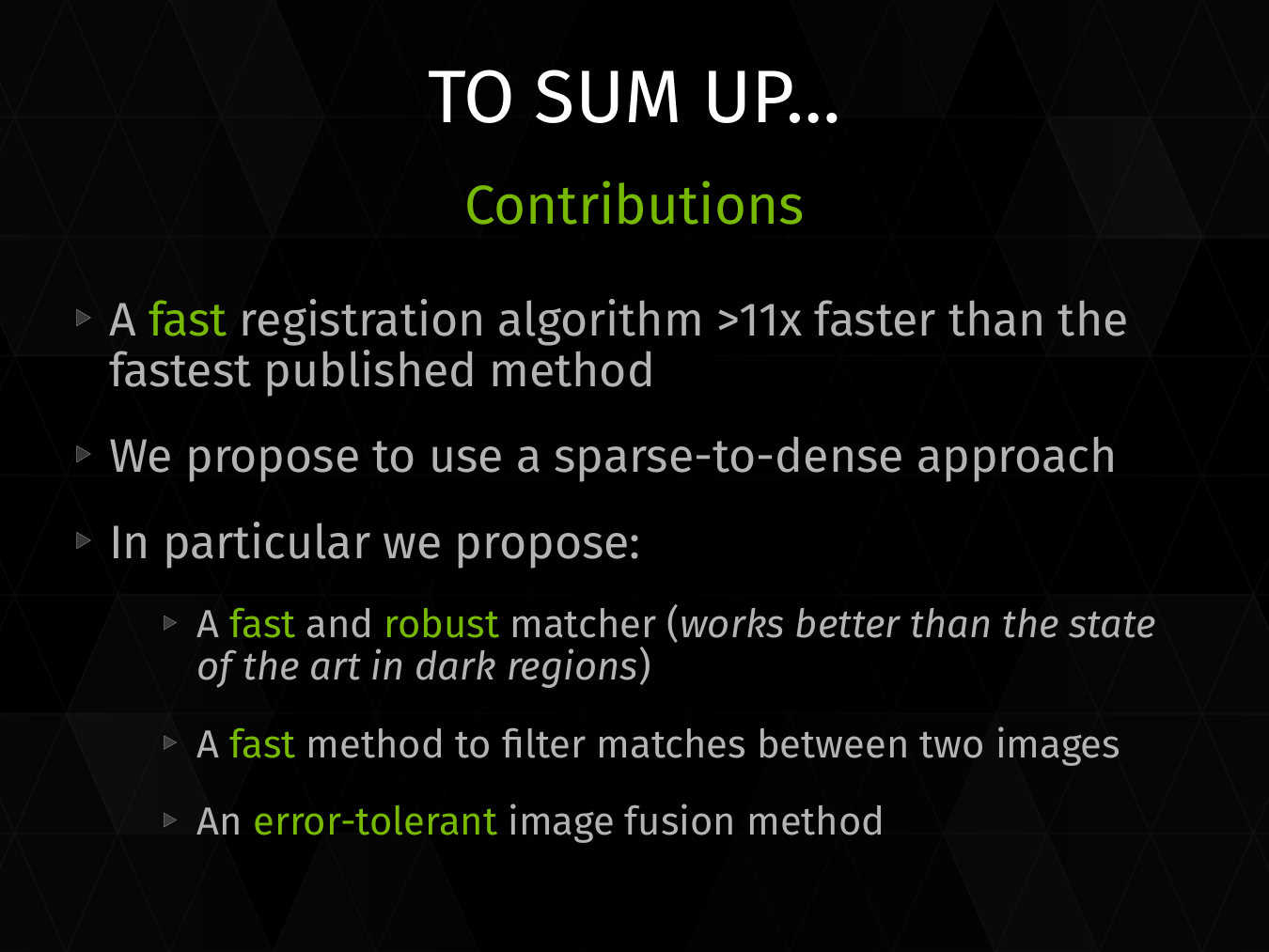

# To sum up…
Contributions
A fast registration algorithm >11x faster than the fastest published method
We propose to use a sparse-to-dense approach
In particular we propose:
A fast and robust matcher (works better than the state of the art in dark regions)
A fast method to filter matches between two images
An error-tolerant image fusion method